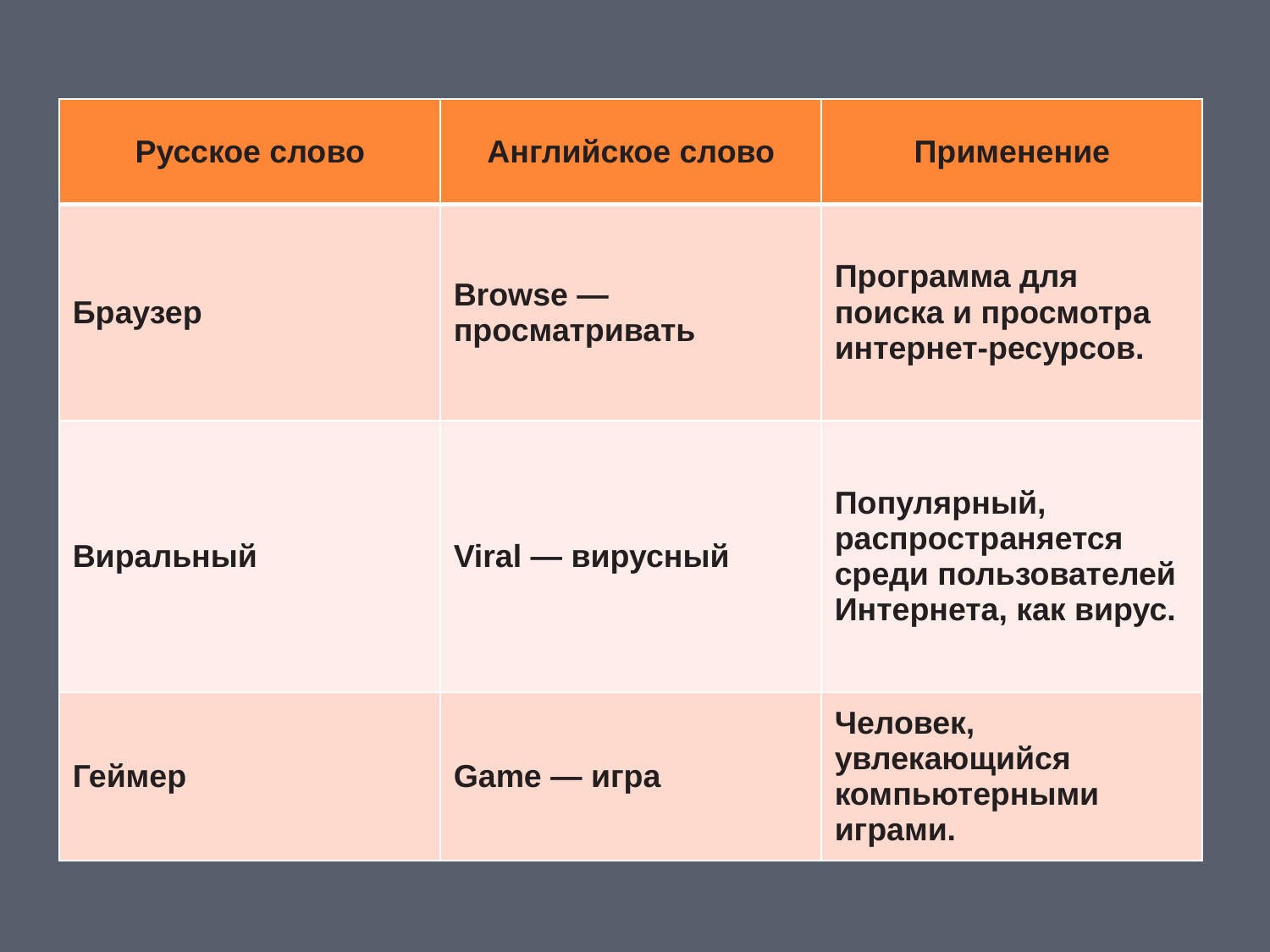

#
| Русское слово | Английское слово | Применение |
| --- | --- | --- |
| Браузер | Browse — просматривать | Программа для поиска и просмотра интернет-ресурсов. |
| Виральный | Viral — вирусный | Популярный, распространяется среди пользователей Интернета, как вирус. |
| Геймер | Game — игра | Человек, увлекающийся компьютерными играми. |